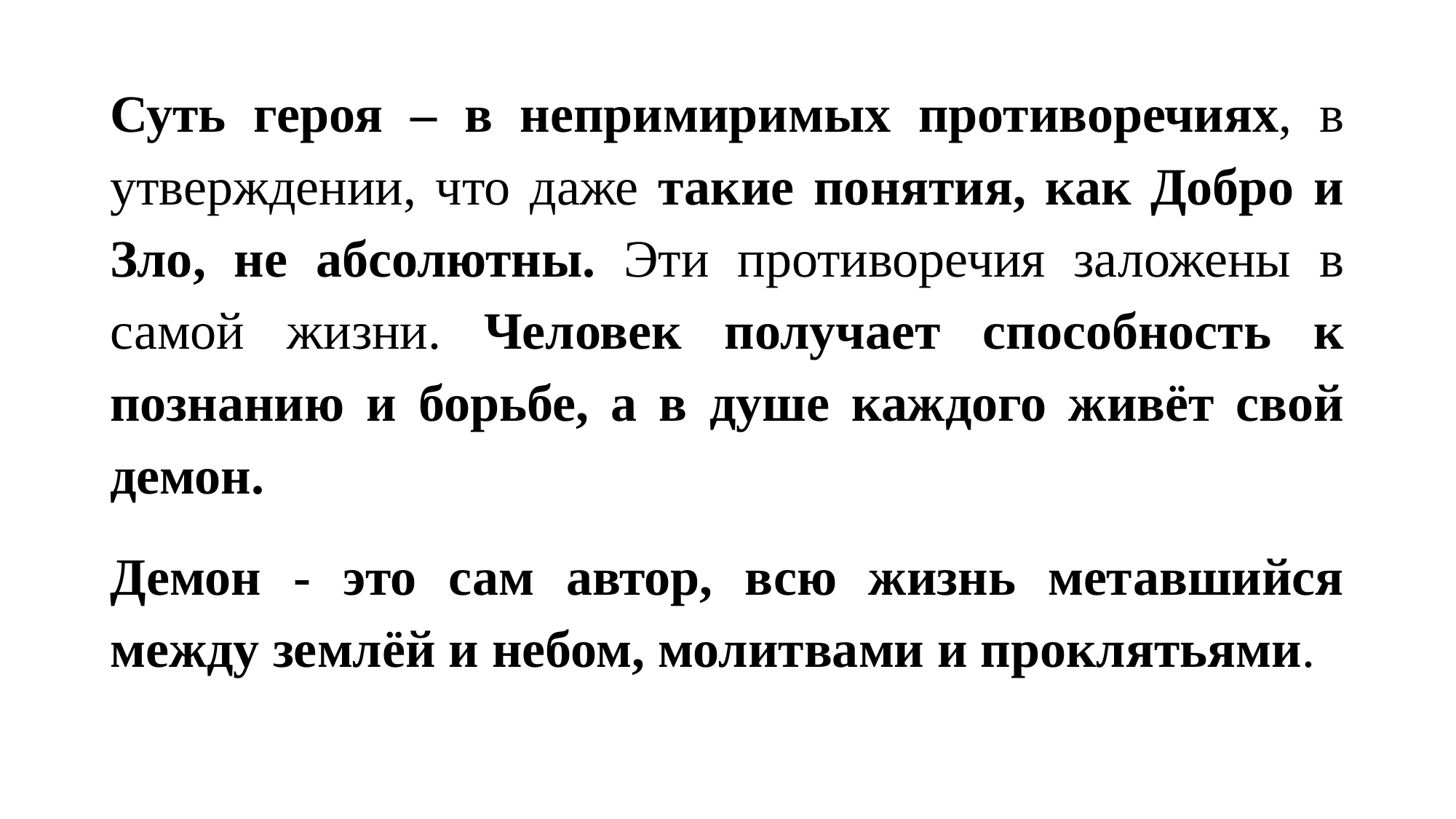

#
Суть героя – в непримиримых противоречиях, в утверждении, что даже такие понятия, как Добро и Зло, не абсолютны. Эти противоречия заложены в самой жизни. Человек получает способность к познанию и борьбе, а в душе каждого живёт свой демон.
Демон - это сам автор, всю жизнь метавшийся между землёй и небом, молитвами и проклятьями.